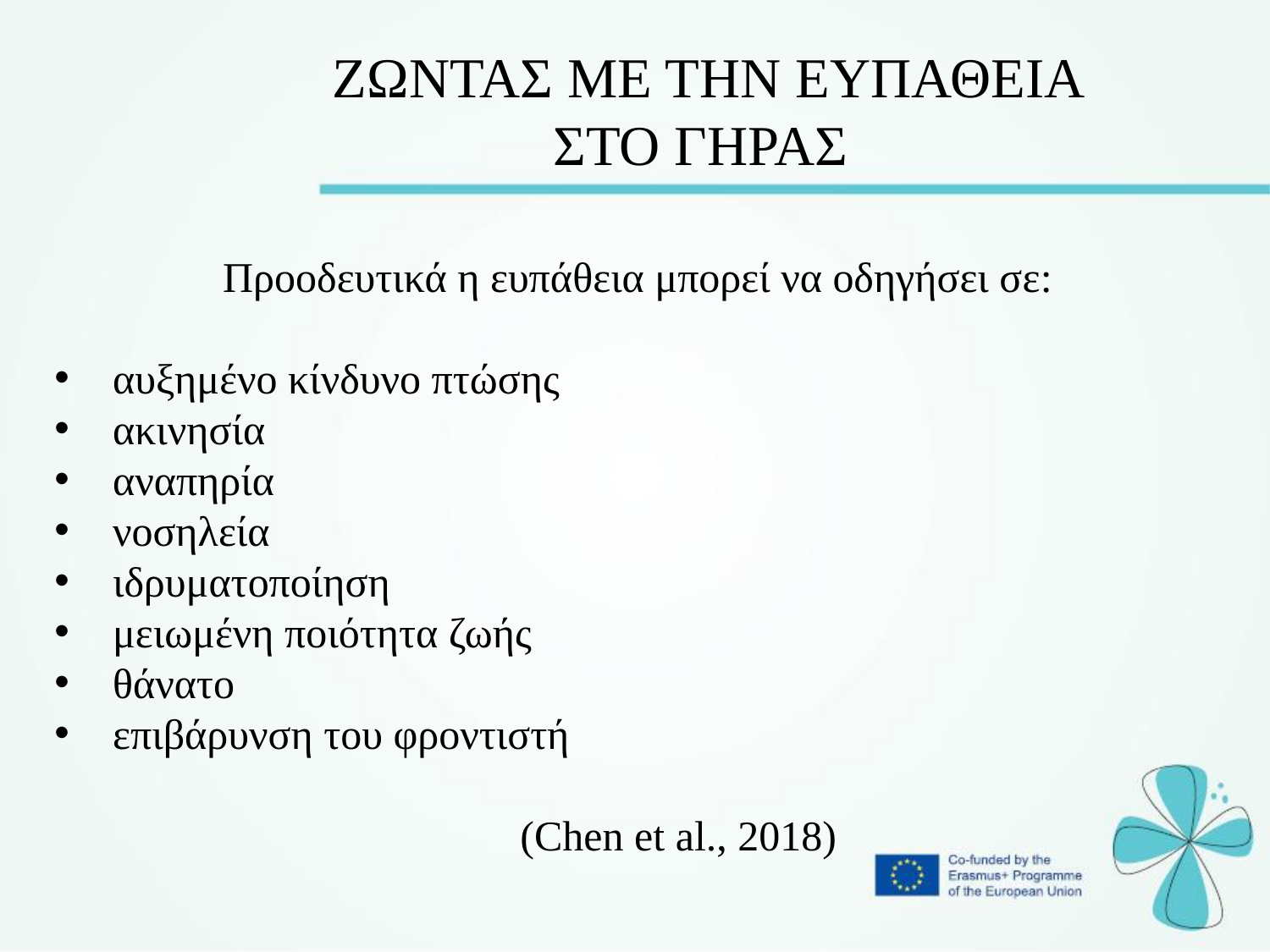

ΖΩΝΤΑΣ ΜΕ ΤΗΝ ΕΥΠΑΘΕΙΑ ΣΤΟ ΓΗΡΑΣ
Προοδευτικά η ευπάθεια μπορεί να οδηγήσει σε:

 αυξημένο κίνδυνο πτώσης
 ακινησία
 αναπηρία
 νοσηλεία
 ιδρυματοποίηση
 μειωμένη ποιότητα ζωής
 θάνατο
 επιβάρυνση του φροντιστή

                                            (Chen et al., 2018)